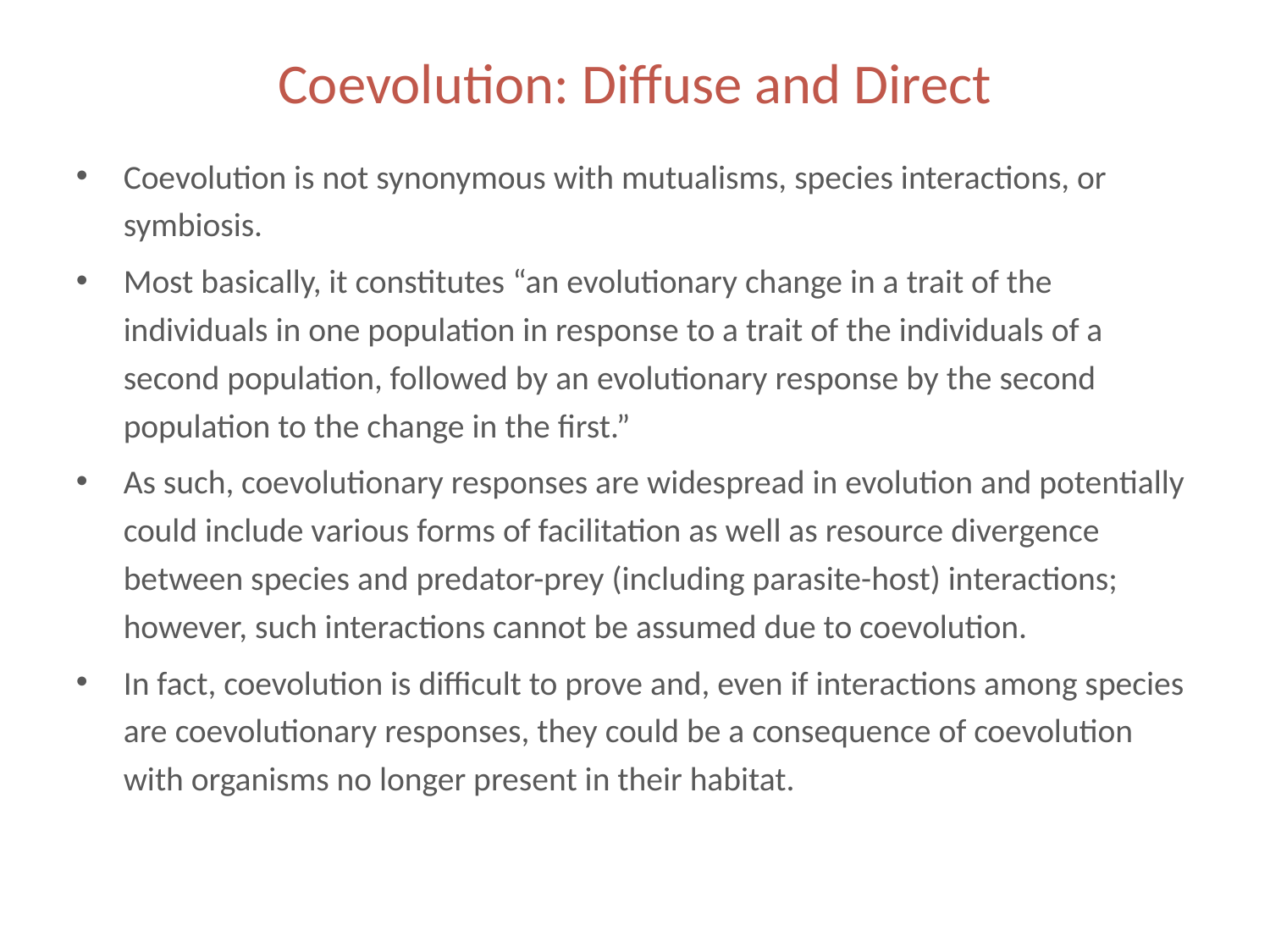

# Coevolution: Diffuse and Direct
Coevolution is not synonymous with mutualisms, species interactions, or symbiosis.
Most basically, it constitutes “an evolutionary change in a trait of the individuals in one population in response to a trait of the individuals of a second population, followed by an evolutionary response by the second population to the change in the first.”
As such, coevolutionary responses are widespread in evolution and potentially could include various forms of facilitation as well as resource divergence between species and predator-prey (including parasite-host) interactions; however, such interactions cannot be assumed due to coevolution.
In fact, coevolution is difficult to prove and, even if interactions among species are coevolutionary responses, they could be a consequence of coevolution with organisms no longer present in their habitat.